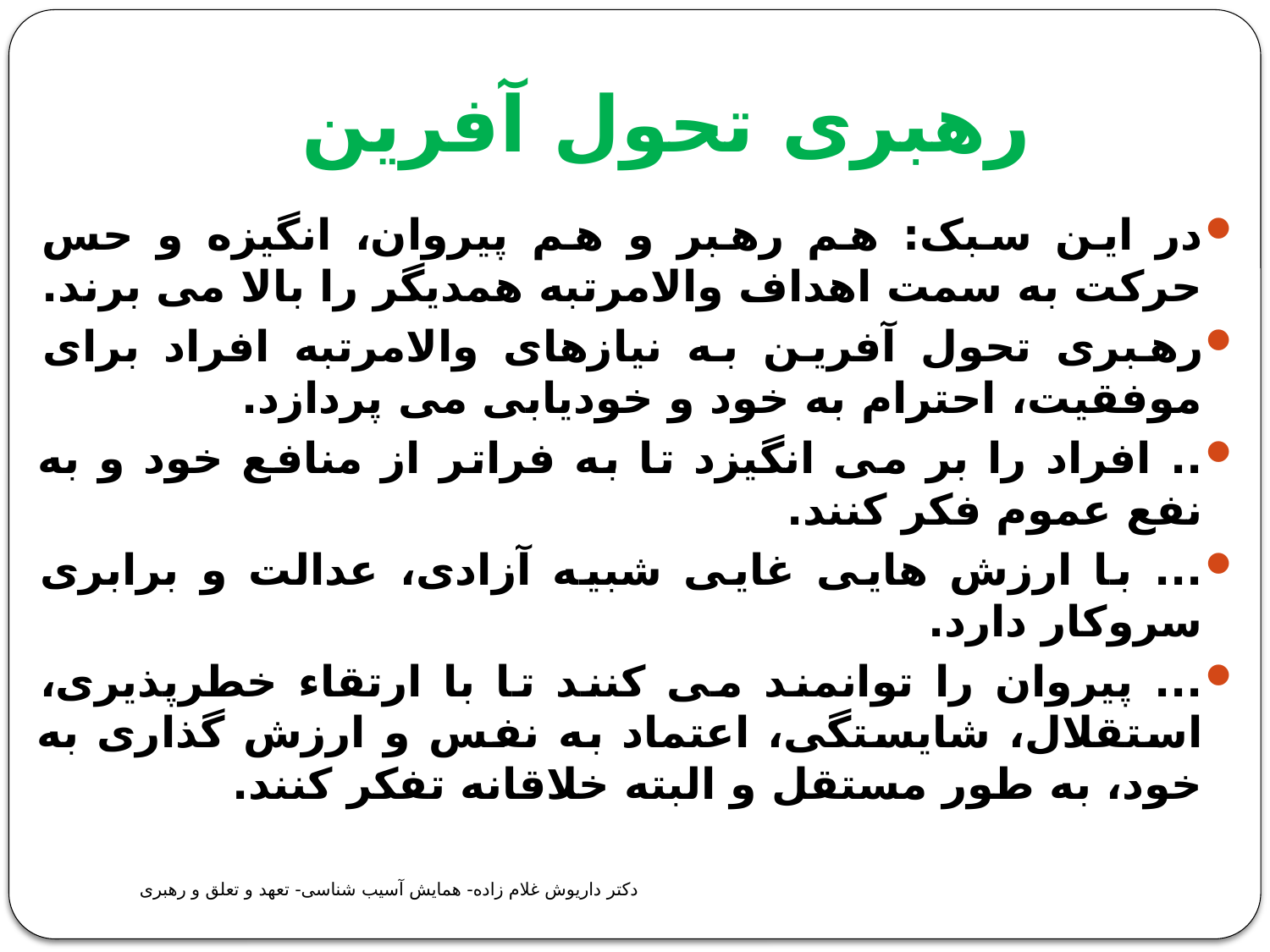

# رهبری تحول آفرین
در این سبک: هم رهبر و هم پیروان، انگیزه و حس حرکت به سمت اهداف والامرتبه همدیگر را بالا می برند.
رهبری تحول آفرین به نیازهای والامرتبه افراد برای موفقیت، احترام به خود و خودیابی می پردازد.
.. افراد را بر می انگیزد تا به فراتر از منافع خود و به نفع عموم فکر کنند.
... با ارزش هایی غایی شبیه آزادی، عدالت و برابری سروکار دارد.
... پیروان را توانمند می کنند تا با ارتقاء خطرپذیری، استقلال، شایستگی، اعتماد به نفس و ارزش گذاری به خود، به طور مستقل و البته خلاقانه تفکر کنند.
دکتر داریوش غلام زاده- همایش آسیب شناسی- تعهد و تعلق و رهبری